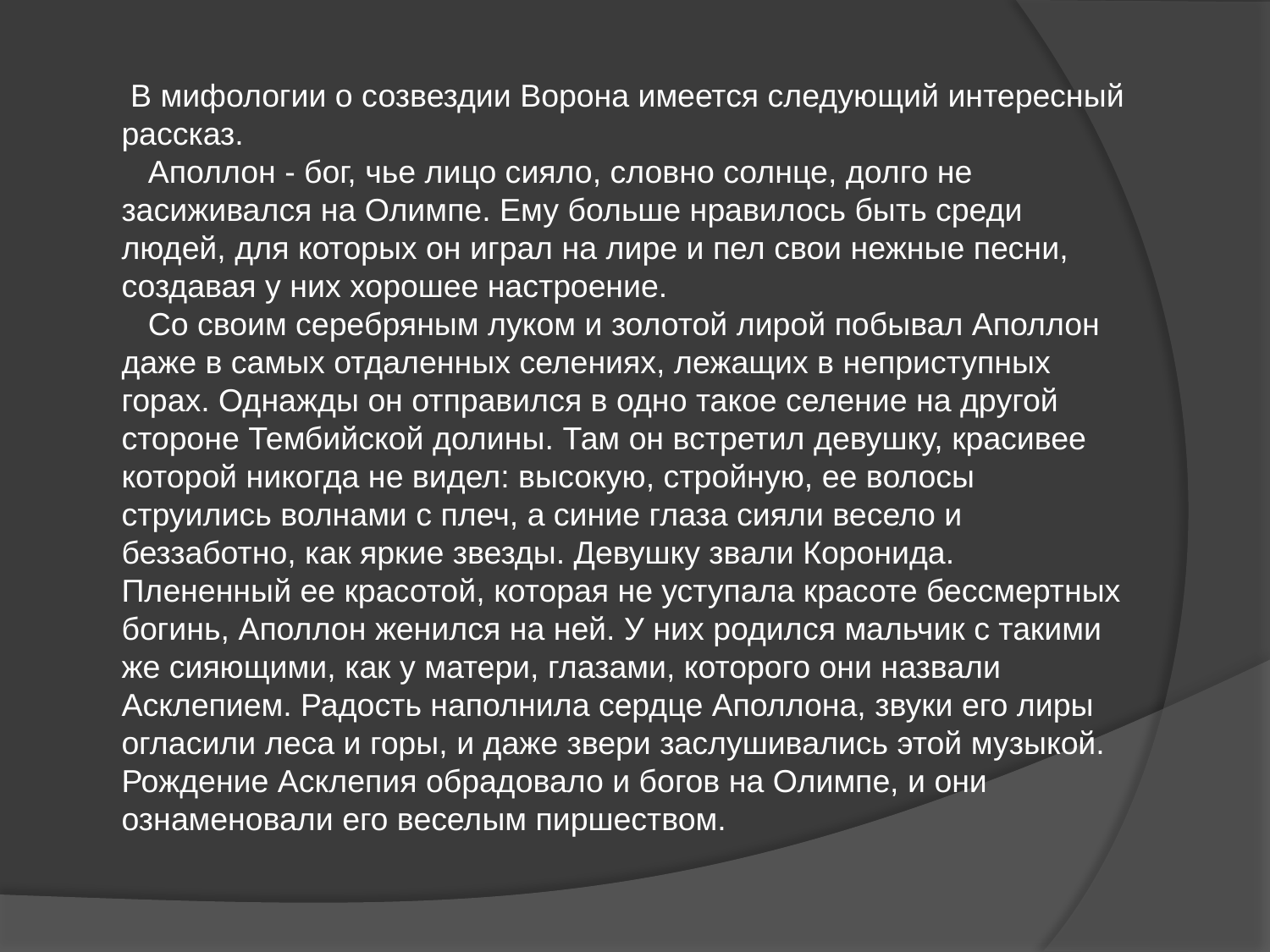

В мифологии о созвездии Ворона имеется следующий интересный рассказ.
   Аполлон - бог, чье лицо сияло, словно солнце, долго не засиживался на Олимпе. Ему больше нравилось быть среди людей, для которых он играл на лире и пел свои нежные песни, создавая у них хорошее настроение.
   Со своим серебряным луком и золотой лирой побывал Аполлон даже в самых отдаленных селениях, лежащих в неприступных горах. Однажды он отправился в одно такое селение на другой стороне Тембийской долины. Там он встретил девушку, красивее которой никогда не видел: высокую, стройную, ее волосы струились волнами с плеч, а синие глаза сияли весело и беззаботно, как яркие звезды. Девушку звали Коронида. Плененный ее красотой, которая не уступала красоте бессмертных богинь, Аполлон женился на ней. У них родился мальчик с такими же сияющими, как у матери, глазами, которого они назвали Асклепием. Радость наполнила сердце Аполлона, звуки его лиры огласили леса и горы, и даже звери заслушивались этой музыкой. Рождение Асклепия обрадовало и богов на Олимпе, и они ознаменовали его веселым пиршеством.